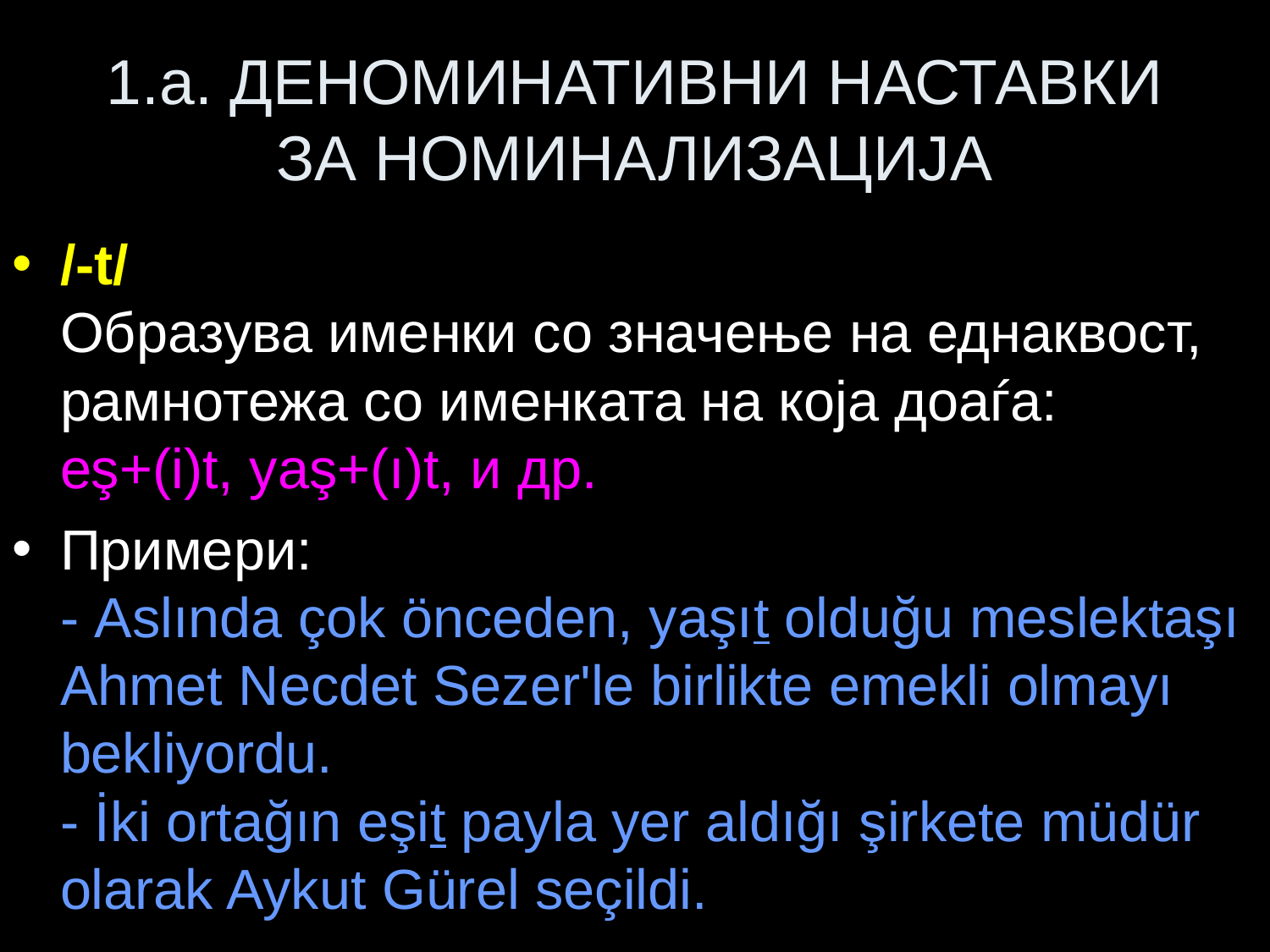

# 1.a. ДЕНОМИНАТИВНИ НАСТАВКИ ЗА НОМИНАЛИЗАЦИЈА
/-t/
Образува именки со значење на еднаквост, рамнотежа со именката на која доаѓа:
eş+(i)t, yaş+(ı)t, и др.
Примери:
- Aslında çok önceden, yaşıt olduğu meslektaşı Ahmet Necdet Sezer'le birlikte emekli olmayı bekliyordu.
- İki ortağın eşit payla yer aldığı şirkete müdür olarak Aykut Gürel seçildi.